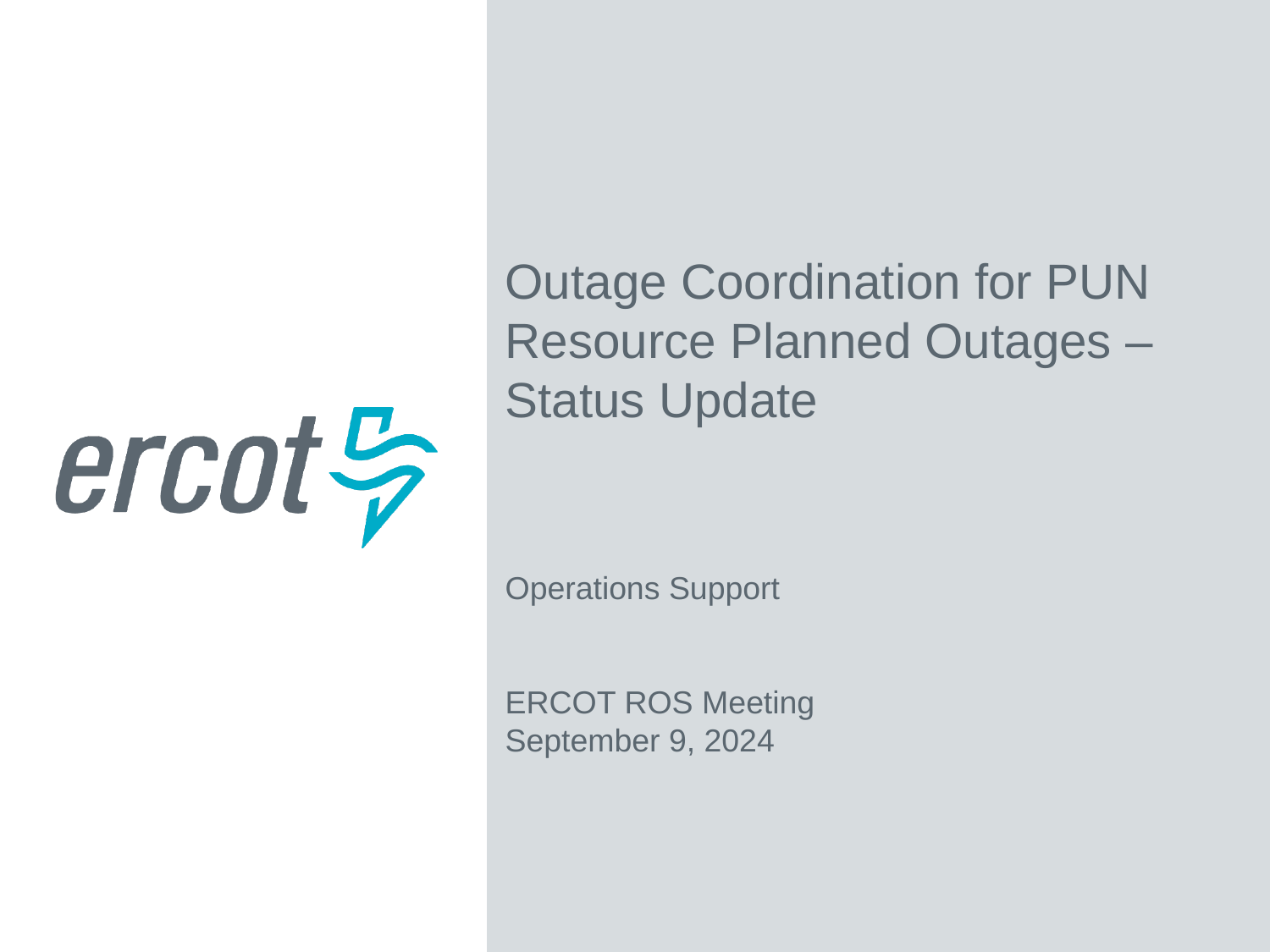

Outage Coordination for PUN Resource Planned Outages – Status Update

Operations Support

ERCOT ROS Meeting
September 9, 2024